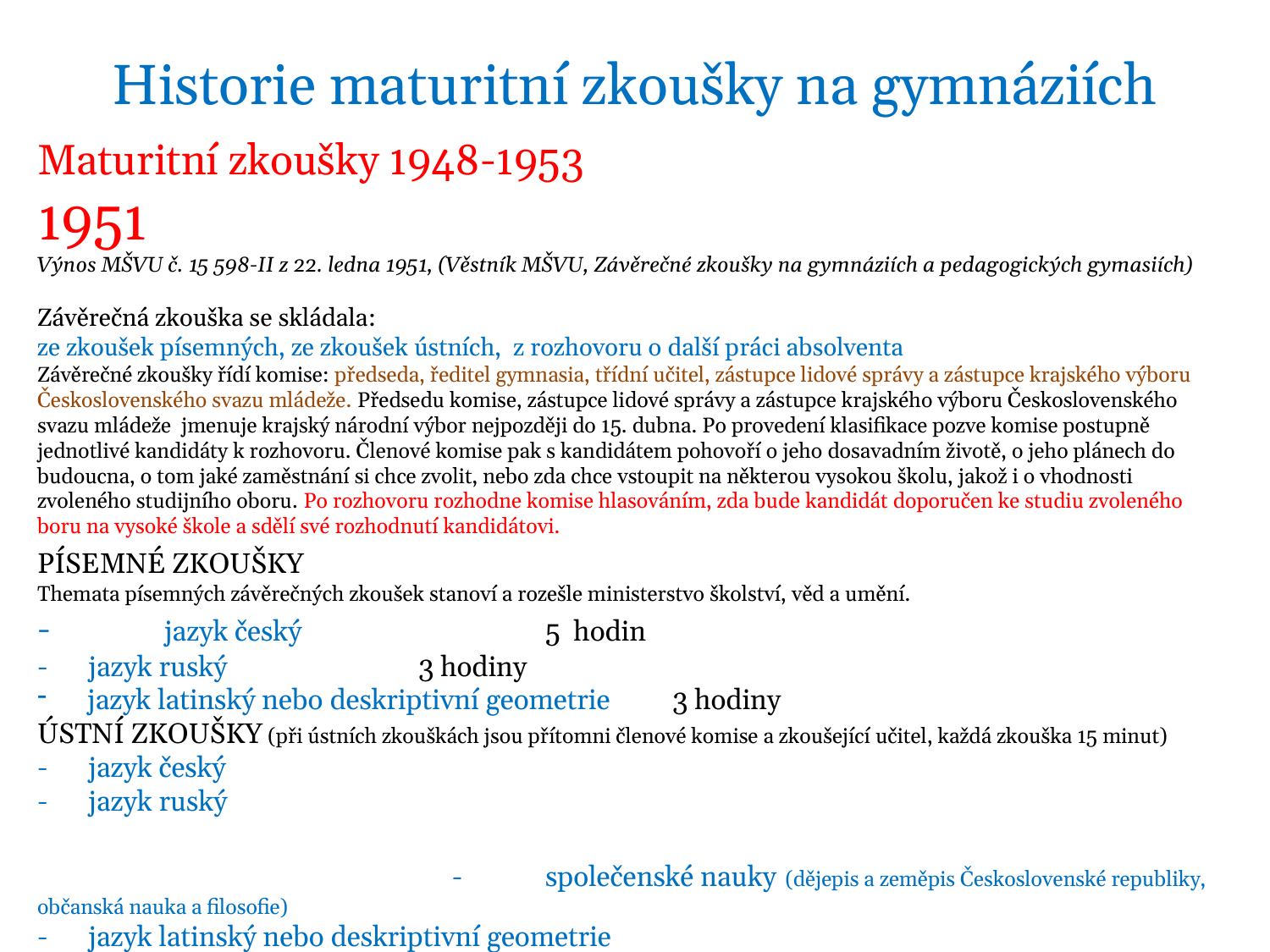

# Historie maturitní zkoušky na gymnáziích
Maturitní zkoušky 1948-1953
1951
Výnos MŠVU č. 15 598-II z 22. ledna 1951, (Věstník MŠVU, Závěrečné zkoušky na gymnáziích a pedagogických gymasiích)
Závěrečná zkouška se skládala:
ze zkoušek písemných, ze zkoušek ústních,  z rozhovoru o další práci absolventa
Závěrečné zkoušky řídí komise: předseda, ředitel gymnasia, třídní učitel, zástupce lidové správy a zástupce krajského výboru Československého svazu mládeže. Předsedu komise, zástupce lidové správy a zástupce krajského výboru Československého svazu mládeže  jmenuje krajský národní výbor nejpozději do 15. dubna. Po provedení klasifikace pozve komise postupně jednotlivé kandidáty k rozhovoru. Členové komise pak s kandidátem pohovoří o jeho dosavadním životě, o jeho plánech do budoucna, o tom jaké zaměstnání si chce zvolit, nebo zda chce vstoupit na některou vysokou školu, jakož i o vhodnosti zvoleného studijního oboru. Po rozhovoru rozhodne komise hlasováním, zda bude kandidát doporučen ke studiu zvoleného boru na vysoké škole a sdělí své rozhodnutí kandidátovi.
PÍSEMNÉ ZKOUŠKY
Themata písemných závěrečných zkoušek stanoví a rozešle ministerstvo školství, věd a umění.
- 	jazyk český		5  hodin
-      jazyk ruský		3 hodiny
      jazyk latinský nebo deskriptivní geometrie 	3 hodiny
ÚSTNÍ ZKOUŠKY (při ústních zkouškách jsou přítomni členové komise a zkoušející učitel, každá zkouška 15 minut)
-      jazyk český
-      jazyk ruský																				     -	společenské nauky (dějepis a zeměpis Československé republiky, občanská nauka a filosofie)
-      jazyk latinský nebo deskriptivní geometrie
-     matematika, přírodopis, chemie fysika (kandidát zvolí jeden předmět)